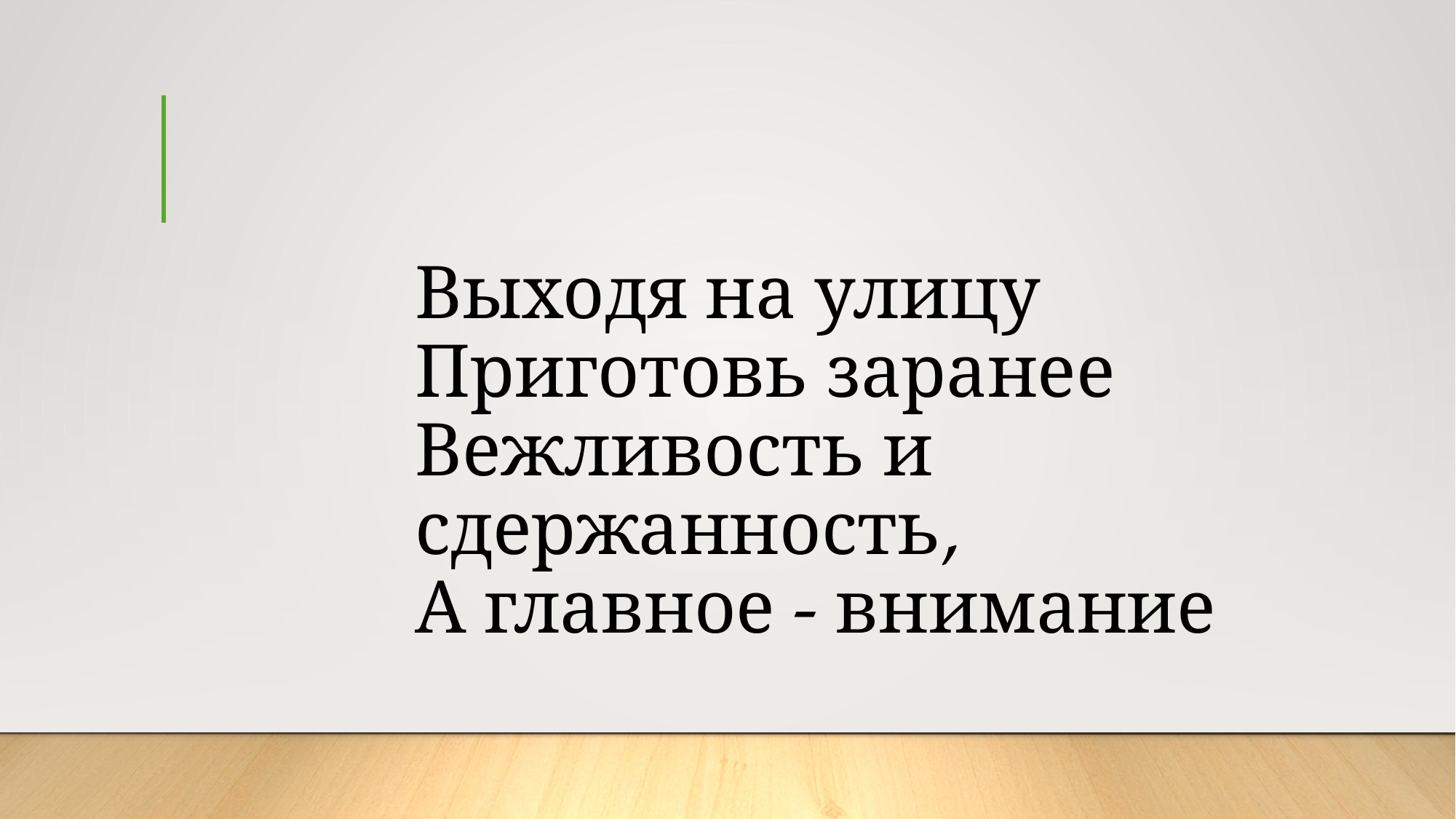

# Выходя на улицу Приготовь заранее Вежливость и сдержанность, А главное - внимание